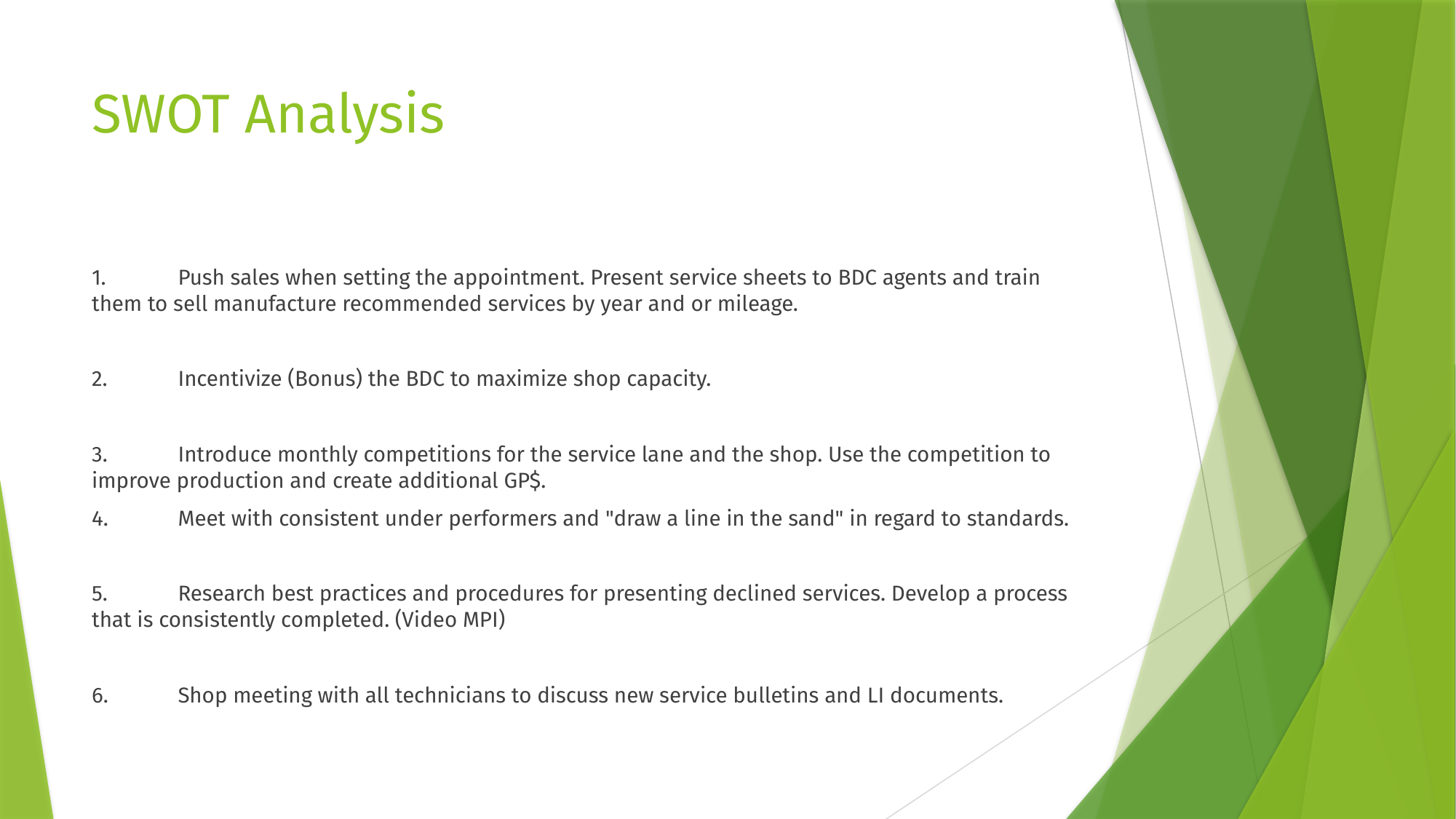

# SWOT Analysis
1.	Push sales when setting the appointment. Present service sheets to BDC agents and train them to sell manufacture recommended services by year and or mileage.

2.	Incentivize (Bonus) the BDC to maximize shop capacity.

3.	Introduce monthly competitions for the service lane and the shop. Use the competition to improve production and create additional GP$.
4.	Meet with consistent under performers and "draw a line in the sand" in regard to standards.

5.	Research best practices and procedures for presenting declined services. Develop a process that is consistently completed. (Video MPI)

6.	Shop meeting with all technicians to discuss new service bulletins and LI documents.